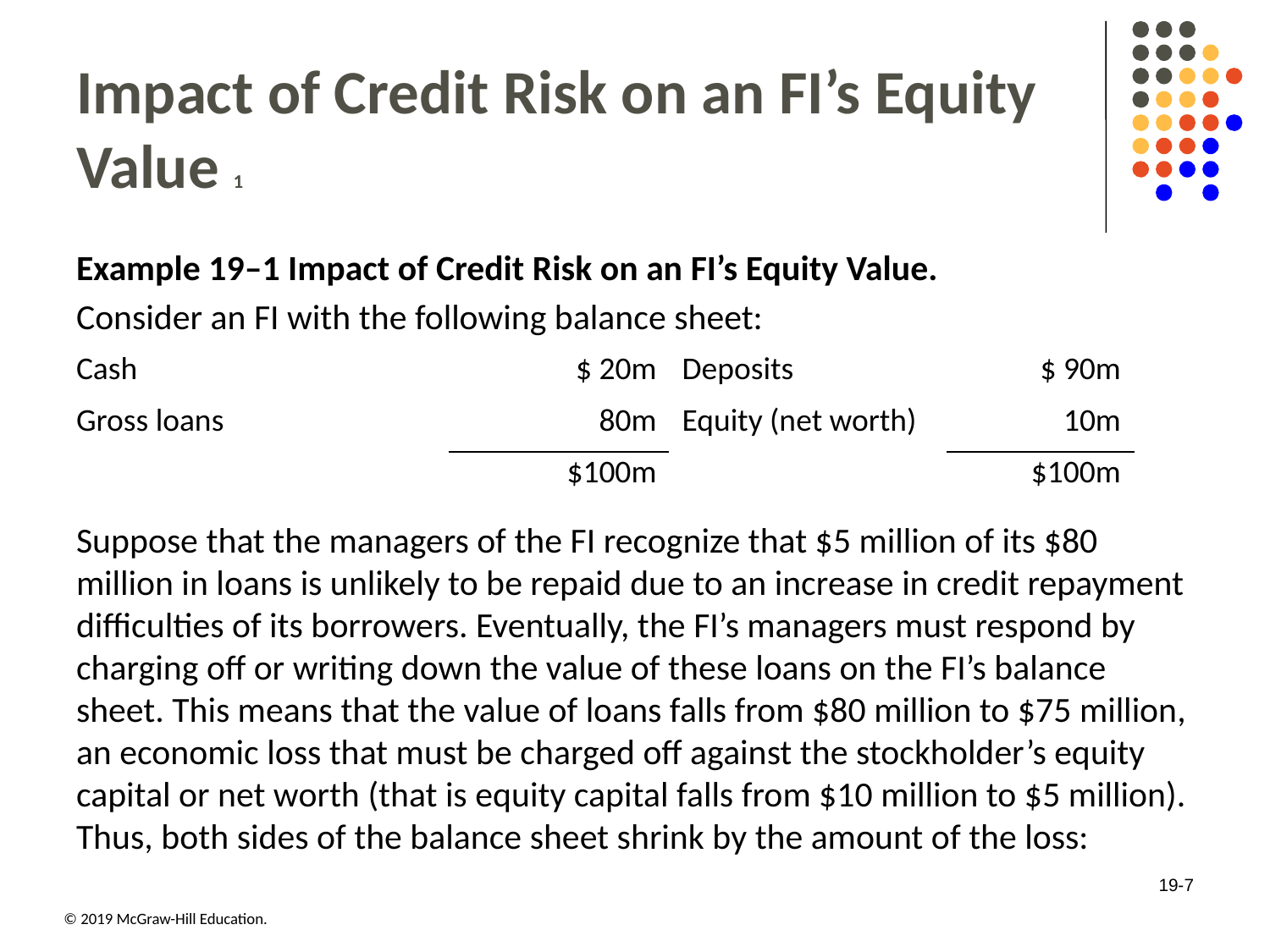

# Impact of Credit Risk on an FI’s Equity Value 1
Example 19–1 Impact of Credit Risk on an FI’s Equity Value.
Consider an FI with the following balance sheet:
| Cash | $ 20m | Deposits | $ 90m |
| --- | --- | --- | --- |
| Gross loans | 80m | Equity (net worth) | 10m |
|  | $100m |  | $100m |
Suppose that the managers of the FI recognize that $5 million of its $80 million in loans is unlikely to be repaid due to an increase in credit repayment difficulties of its borrowers. Eventually, the FI’s managers must respond by charging off or writing down the value of these loans on the FI’s balance sheet. This means that the value of loans falls from $80 million to $75 million, an economic loss that must be charged off against the stockholder’s equity capital or net worth (that is equity capital falls from $10 million to $5 million). Thus, both sides of the balance sheet shrink by the amount of the loss:
19-7